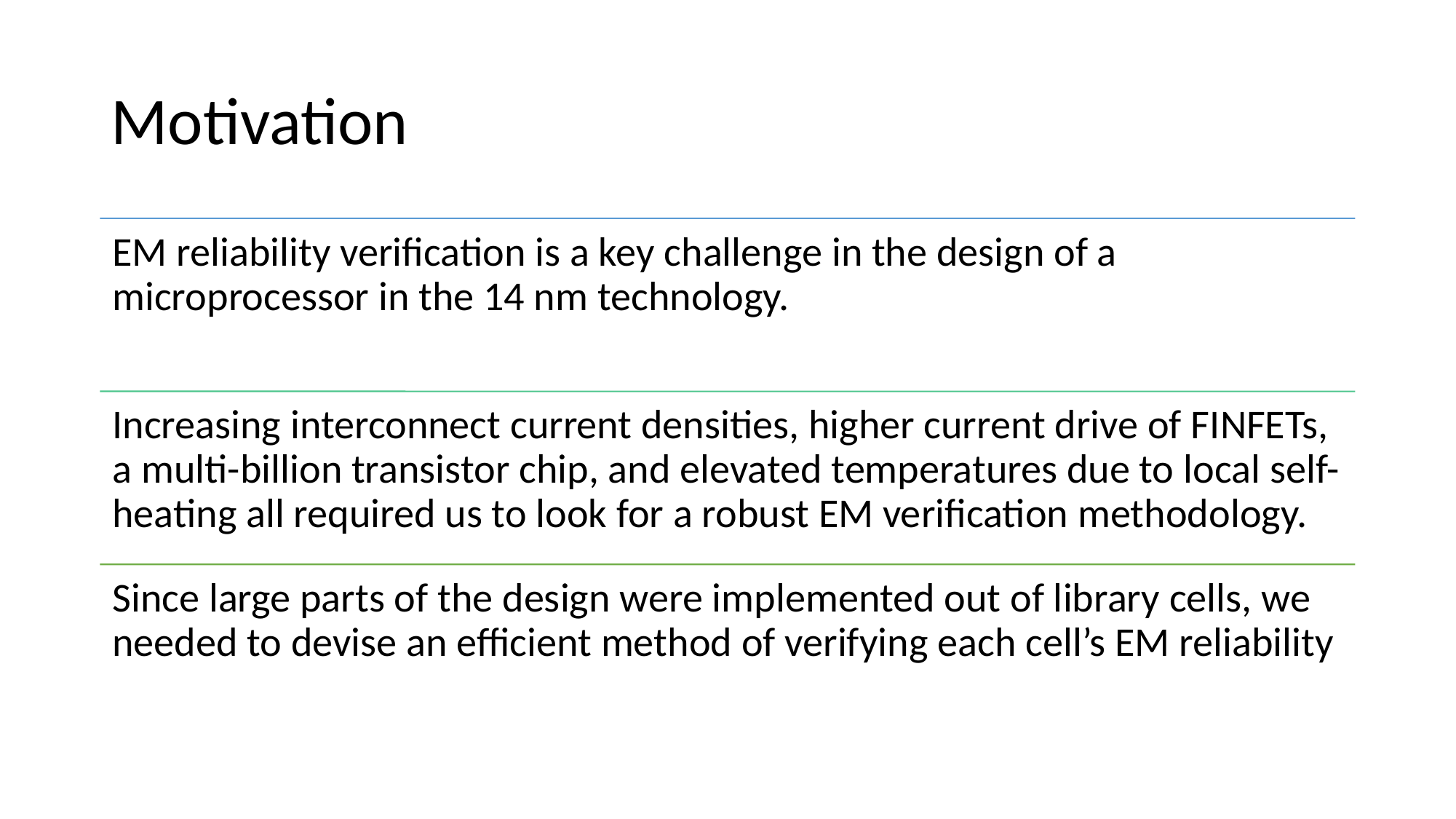

# Motivation
EM reliability verification is a key challenge in the design of a microprocessor in the 14 nm technology.
Increasing interconnect current densities, higher current drive of FINFETs, a multi-billion transistor chip, and elevated temperatures due to local self-heating all required us to look for a robust EM verification methodology.
Since large parts of the design were implemented out of library cells, we needed to devise an efficient method of verifying each cell’s EM reliability